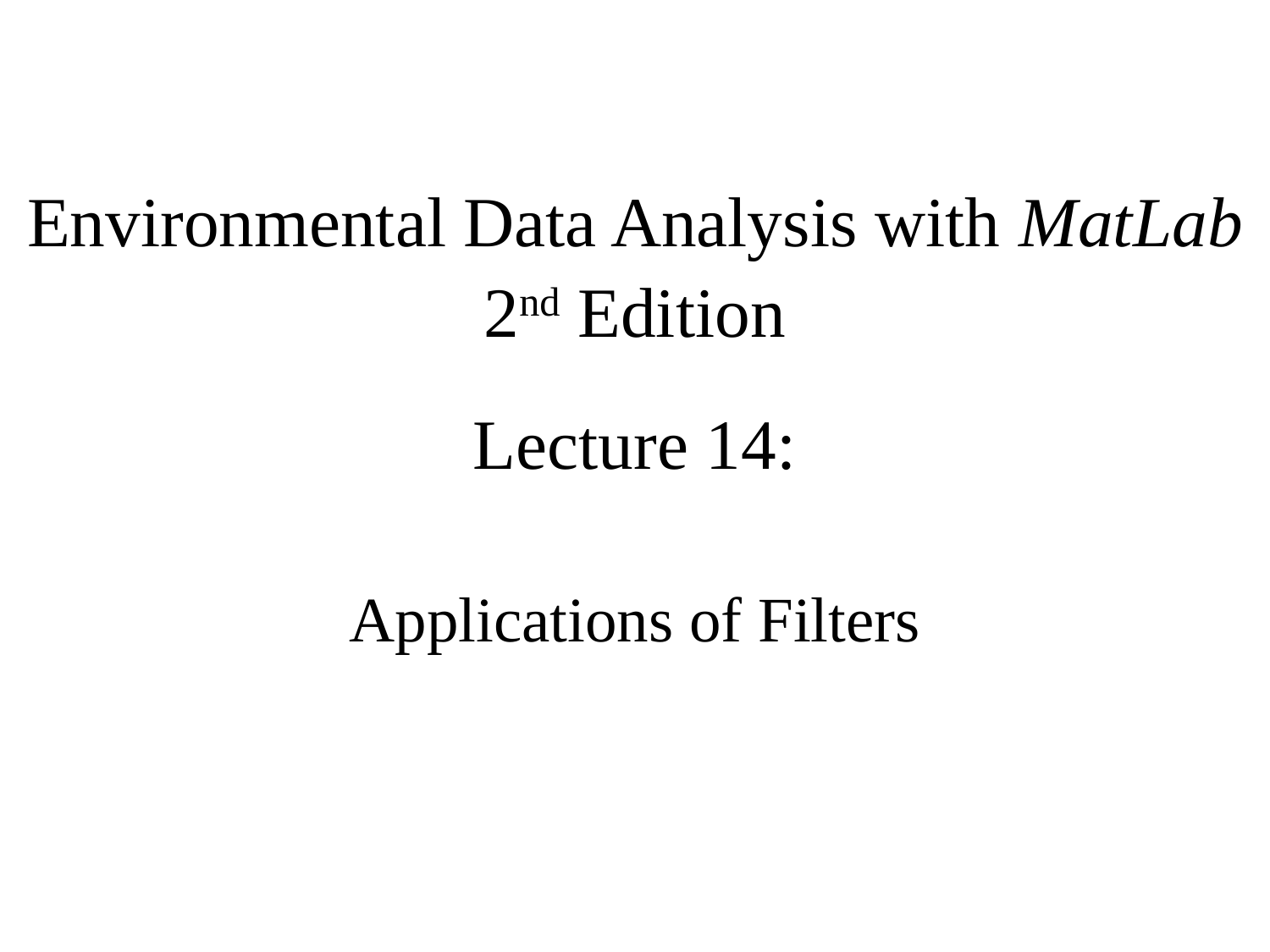

Environmental Data Analysis with MatLab
2nd Edition
Lecture 14:

Applications of Filters